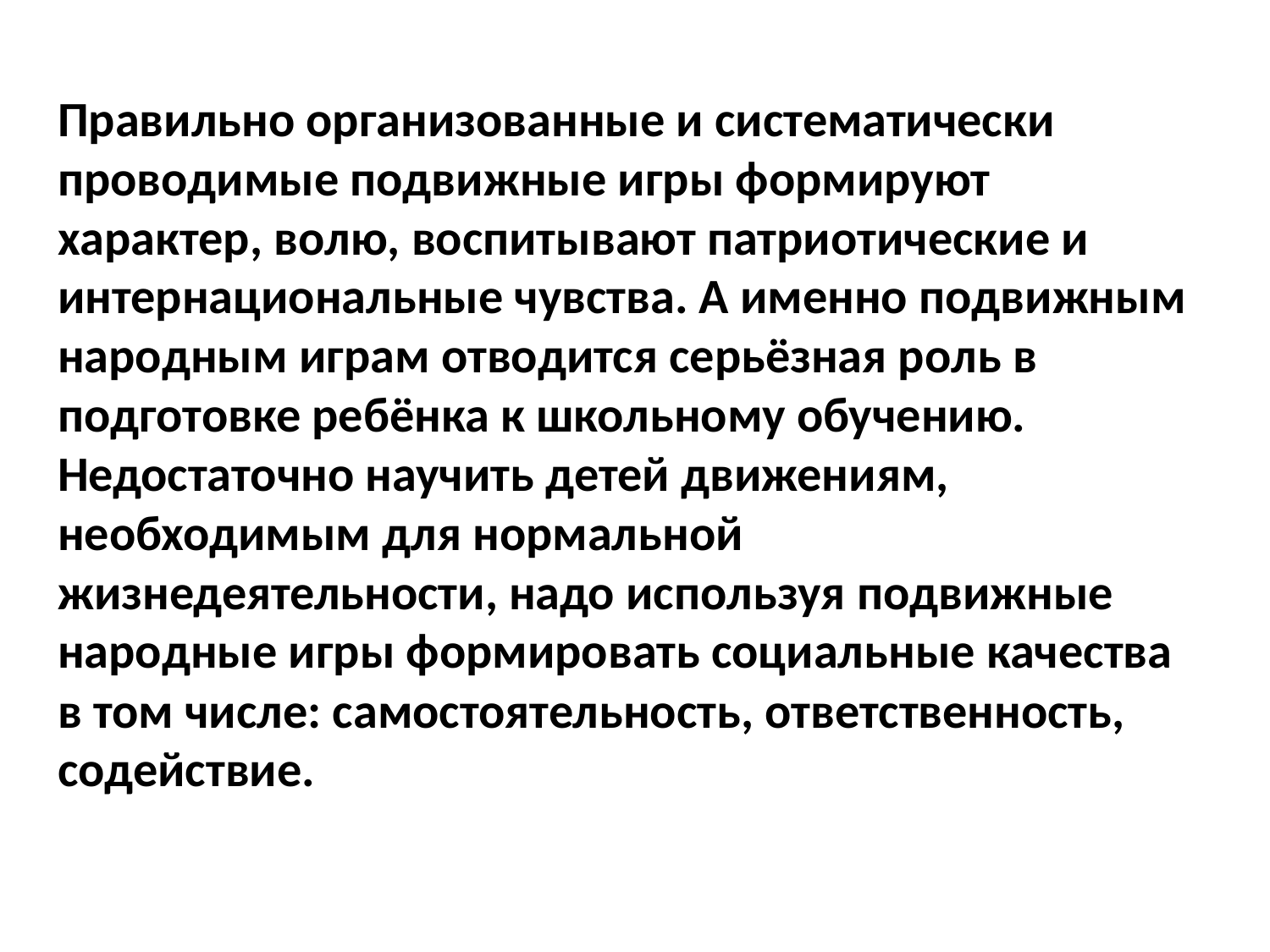

# Правильно организованные и систематически проводимые подвижные игры формируют характер, волю, воспитывают патриотические и интернациональные чувства. А именно подвижным народным играм отводится серьёзная роль в подготовке ребёнка к школьному обучению. Недостаточно научить детей движениям, необходимым для нормальной жизнедеятельности, надо используя подвижные народные игры формировать социальные качества в том числе: самостоятельность, ответственность, содействие.